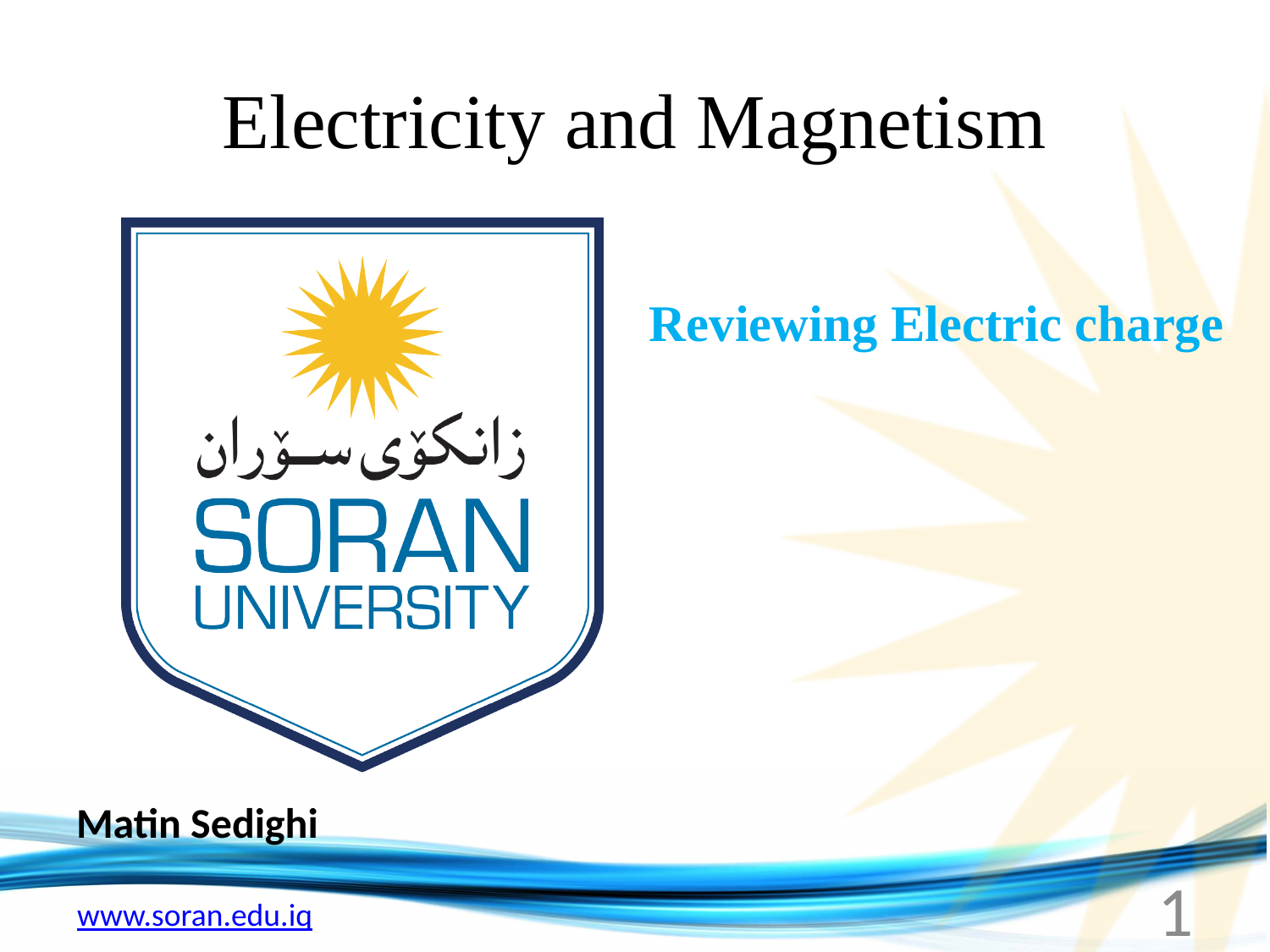

# Electricity and Magnetism
Reviewing Electric charge
Matin Sedighi
1